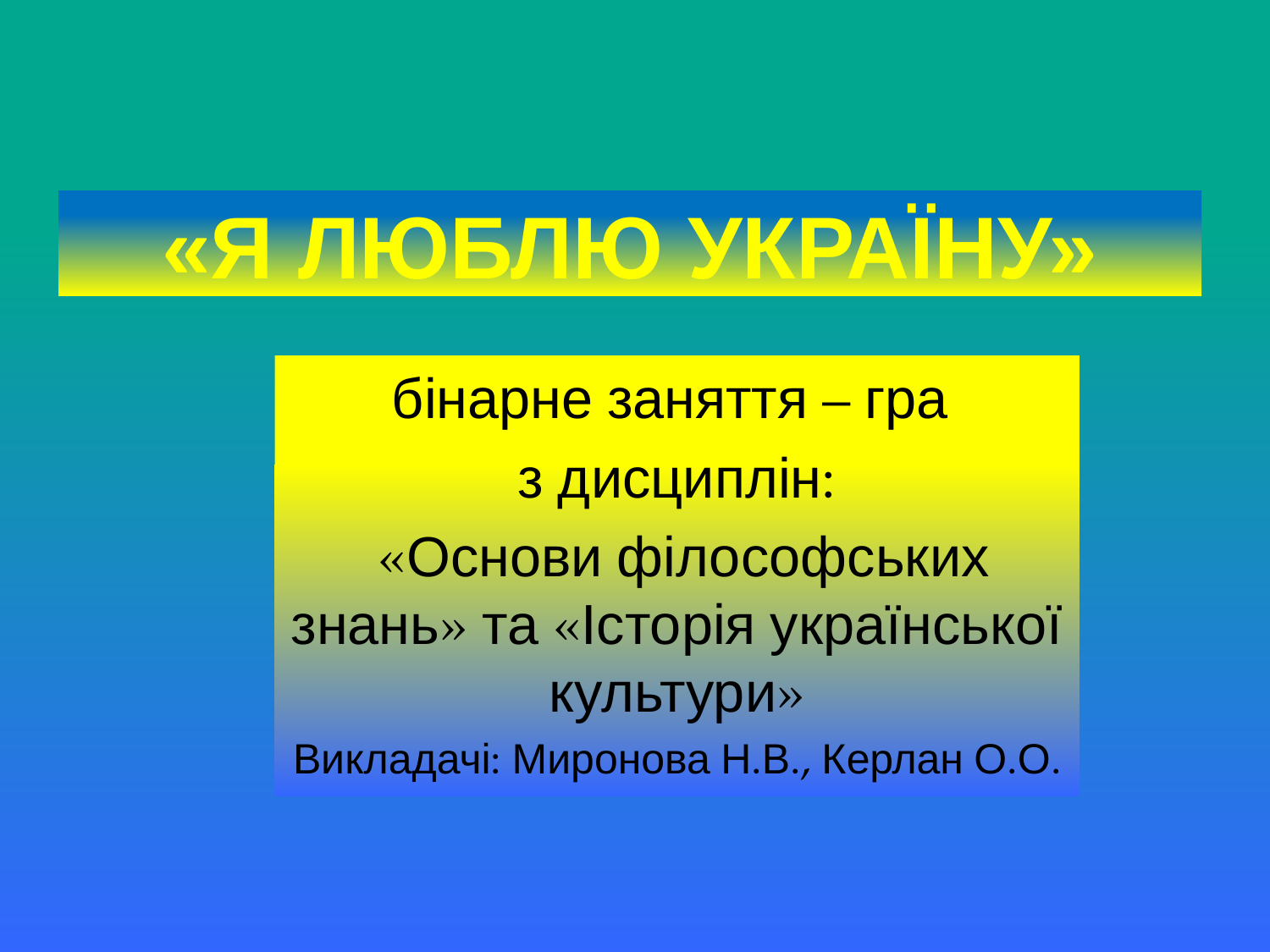

# «Я ЛЮБЛЮ УКРАЇНУ»
бінарне заняття – гра
з дисциплін:
 «Основи філософських знань» та «Історія української культури»
Викладачі: Миронова Н.В., Керлан О.О.